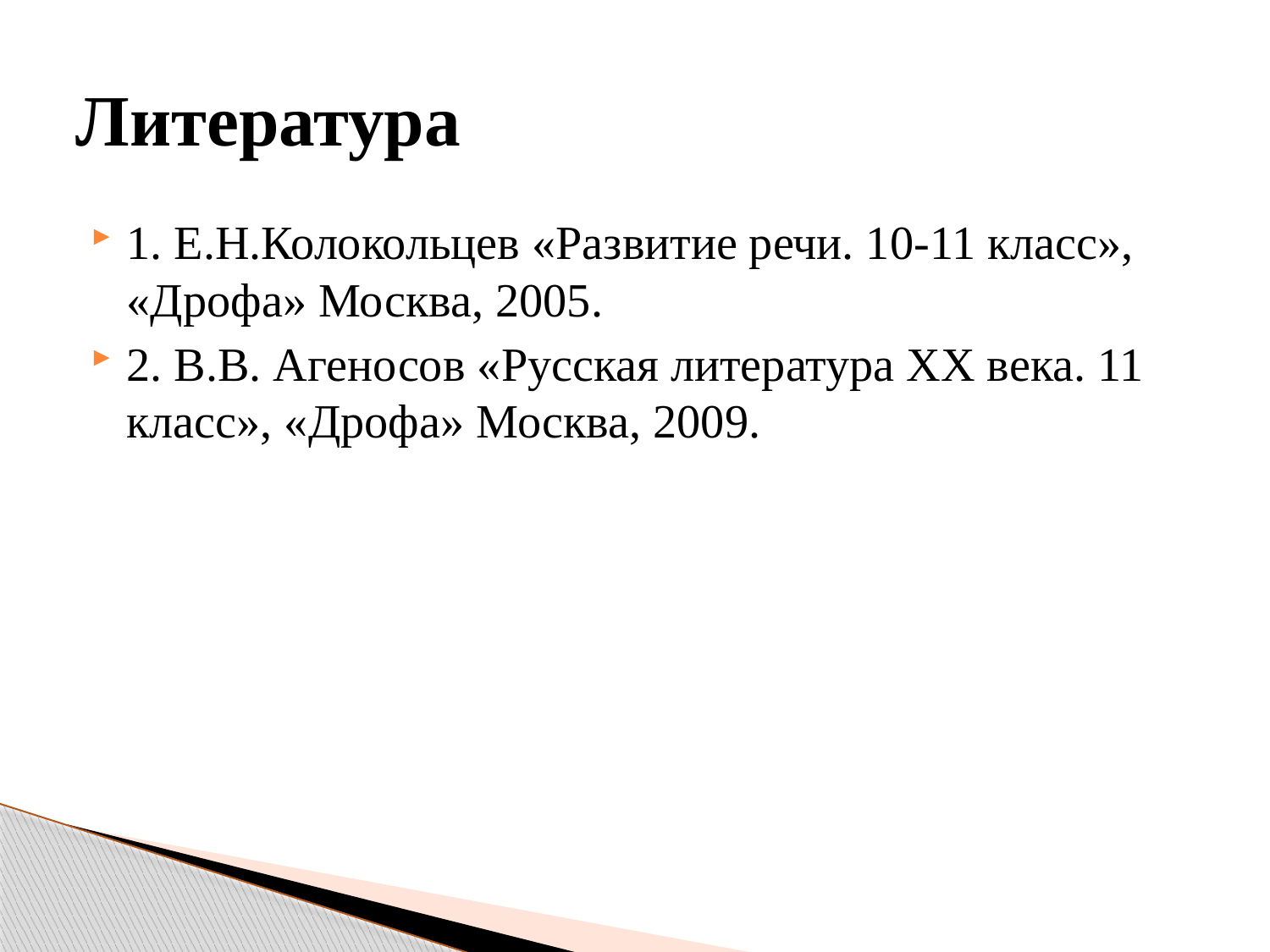

# Литература
1. Е.Н.Колокольцев «Развитие речи. 10-11 класс», «Дрофа» Москва, 2005.
2. В.В. Агеносов «Русская литература ХХ века. 11 класс», «Дрофа» Москва, 2009.